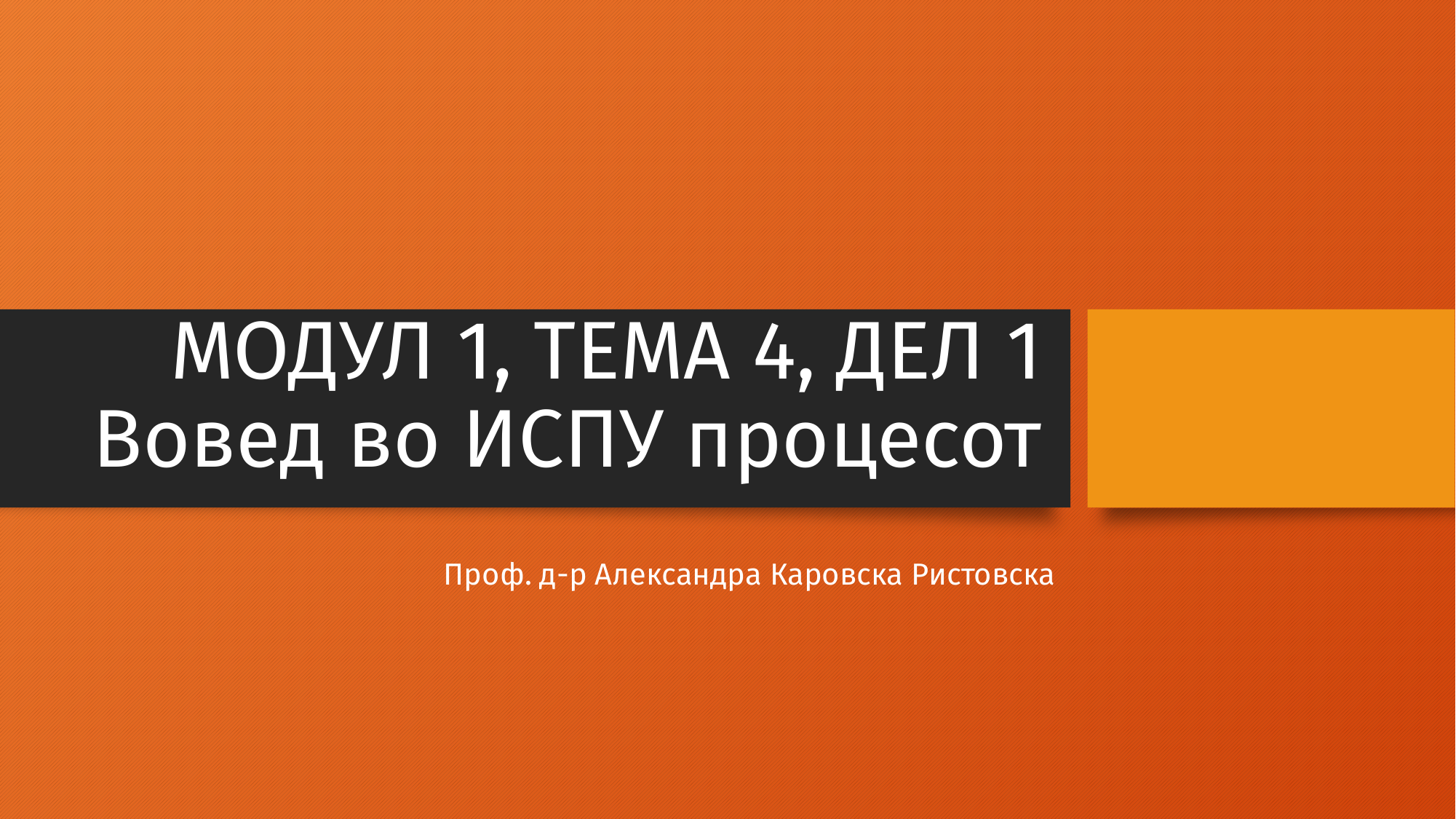

# МОДУЛ 1, ТЕМА 4, ДЕЛ 1 Вовед во ИСПУ процесот
Проф. д-р Александра Каровска Ристовска